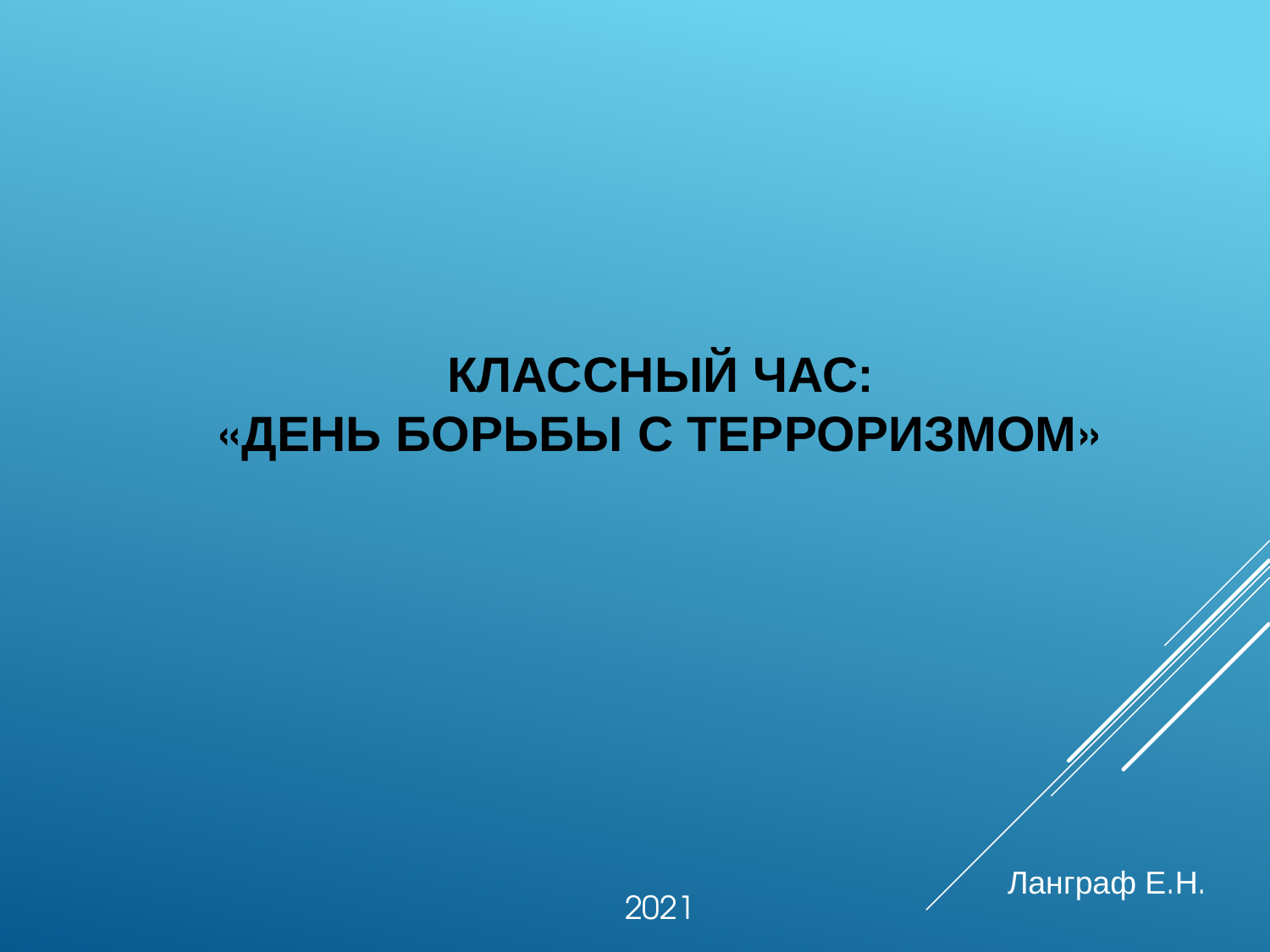

# Классный час: «день борьбы с терроризмом»
Ланграф Е.Н.
2021